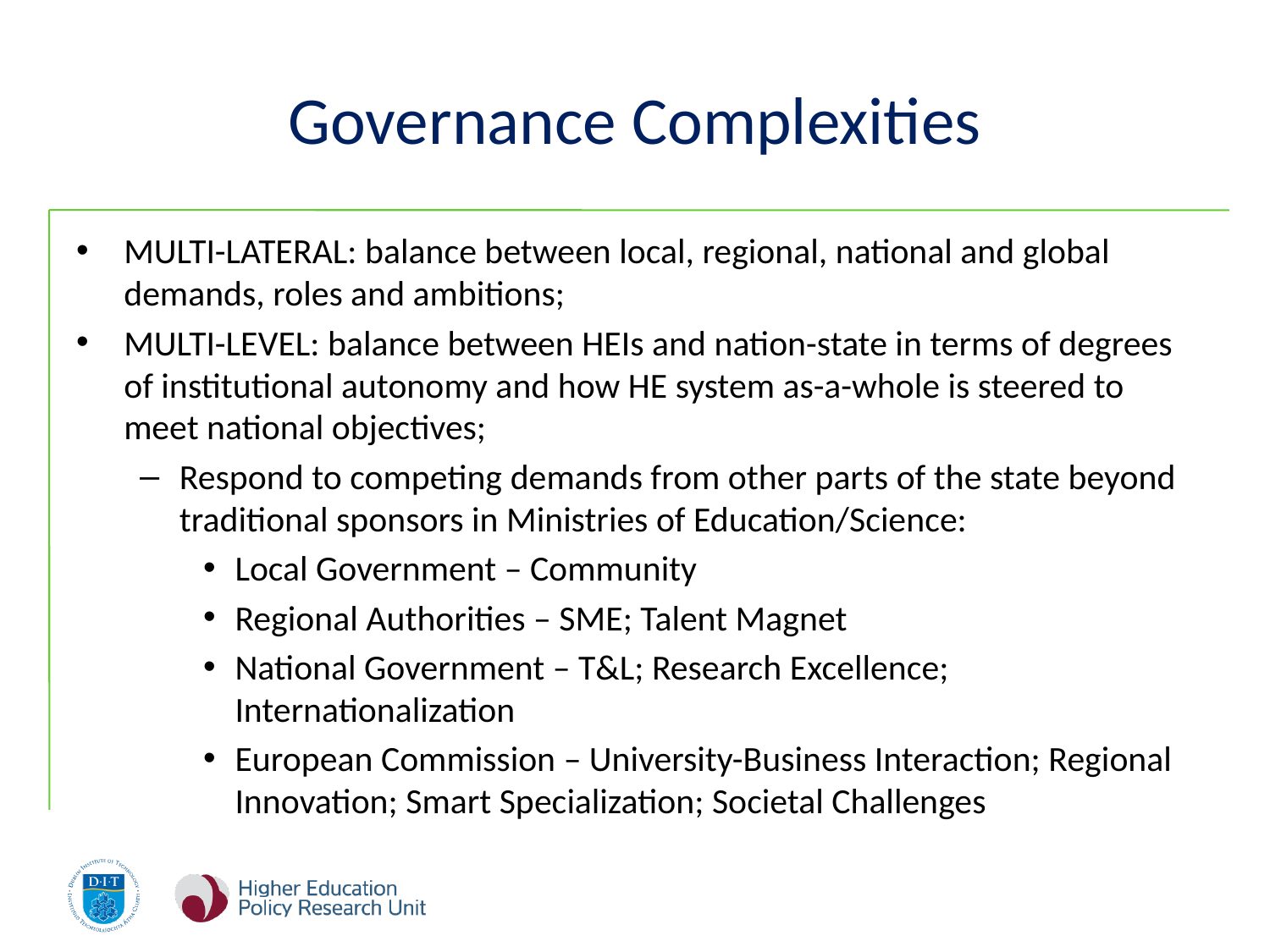

# Governance Complexities
MULTI-LATERAL: balance between local, regional, national and global demands, roles and ambitions;
MULTI-LEVEL: balance between HEIs and nation-state in terms of degrees of institutional autonomy and how HE system as-a-whole is steered to meet national objectives;
Respond to competing demands from other parts of the state beyond  traditional sponsors in Ministries of Education/Science:
Local Government – Community
Regional Authorities – SME; Talent Magnet
National Government – T&L; Research Excellence; Internationalization
European Commission – University-Business Interaction; Regional Innovation; Smart Specialization; Societal Challenges